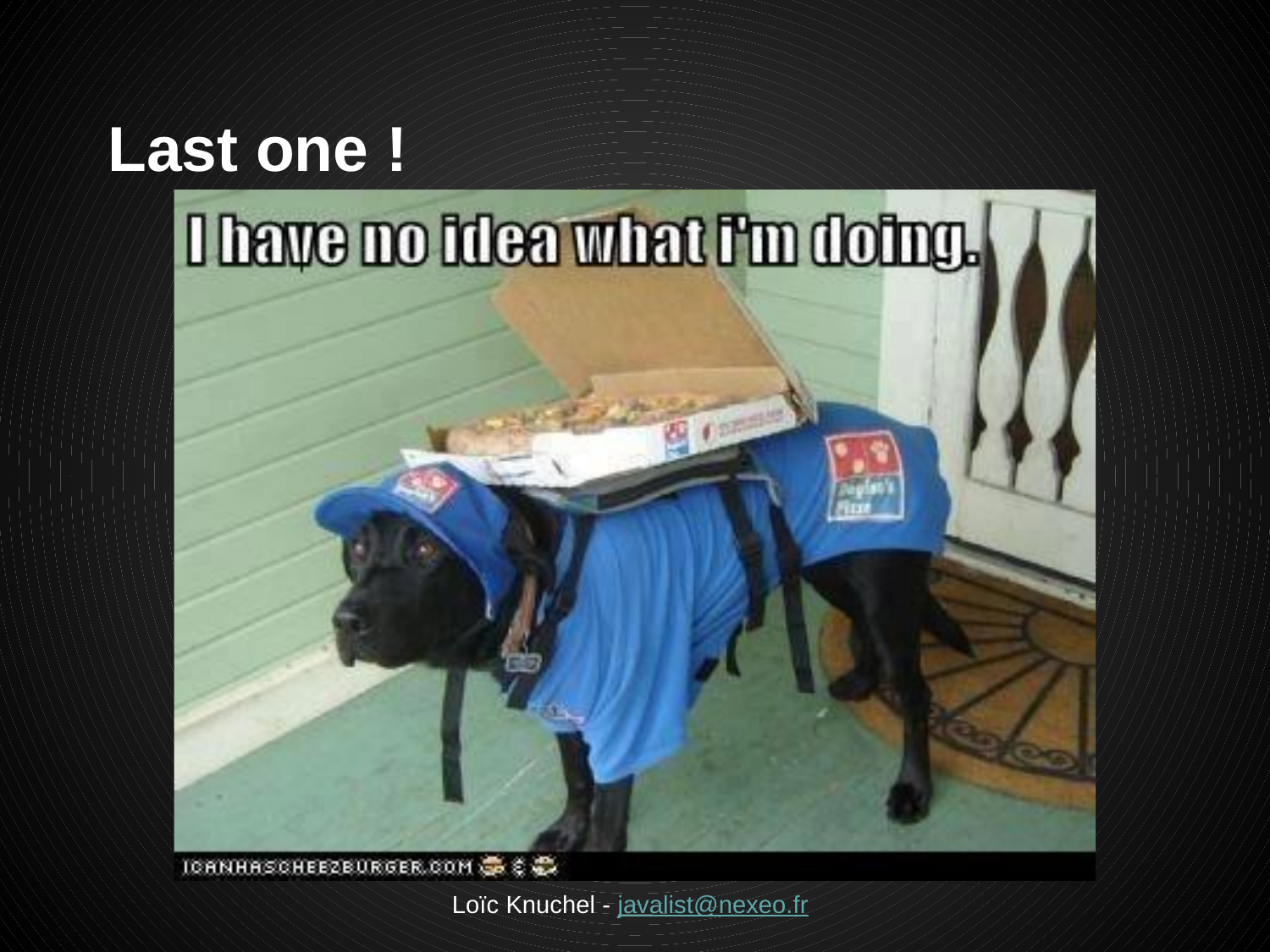

# Last one !

Loïc Knuchel - javalist@nexeo.fr